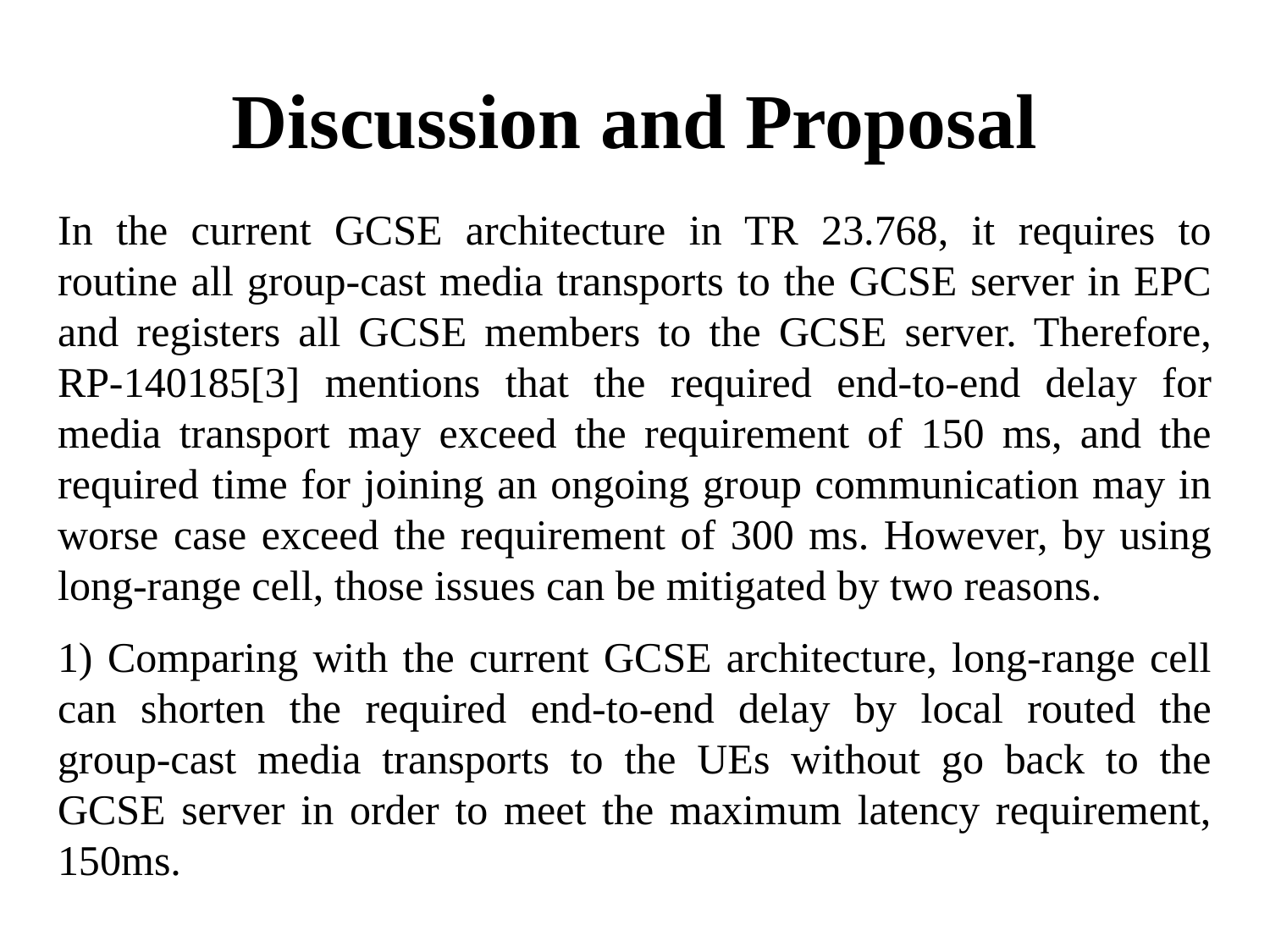

# Discussion and Proposal
In the current GCSE architecture in TR 23.768, it requires to routine all group-cast media transports to the GCSE server in EPC and registers all GCSE members to the GCSE server. Therefore, RP-140185[3] mentions that the required end-to-end delay for media transport may exceed the requirement of 150 ms, and the required time for joining an ongoing group communication may in worse case exceed the requirement of 300 ms. However, by using long-range cell, those issues can be mitigated by two reasons.
1) Comparing with the current GCSE architecture, long-range cell can shorten the required end-to-end delay by local routed the group-cast media transports to the UEs without go back to the GCSE server in order to meet the maximum latency requirement, 150ms.